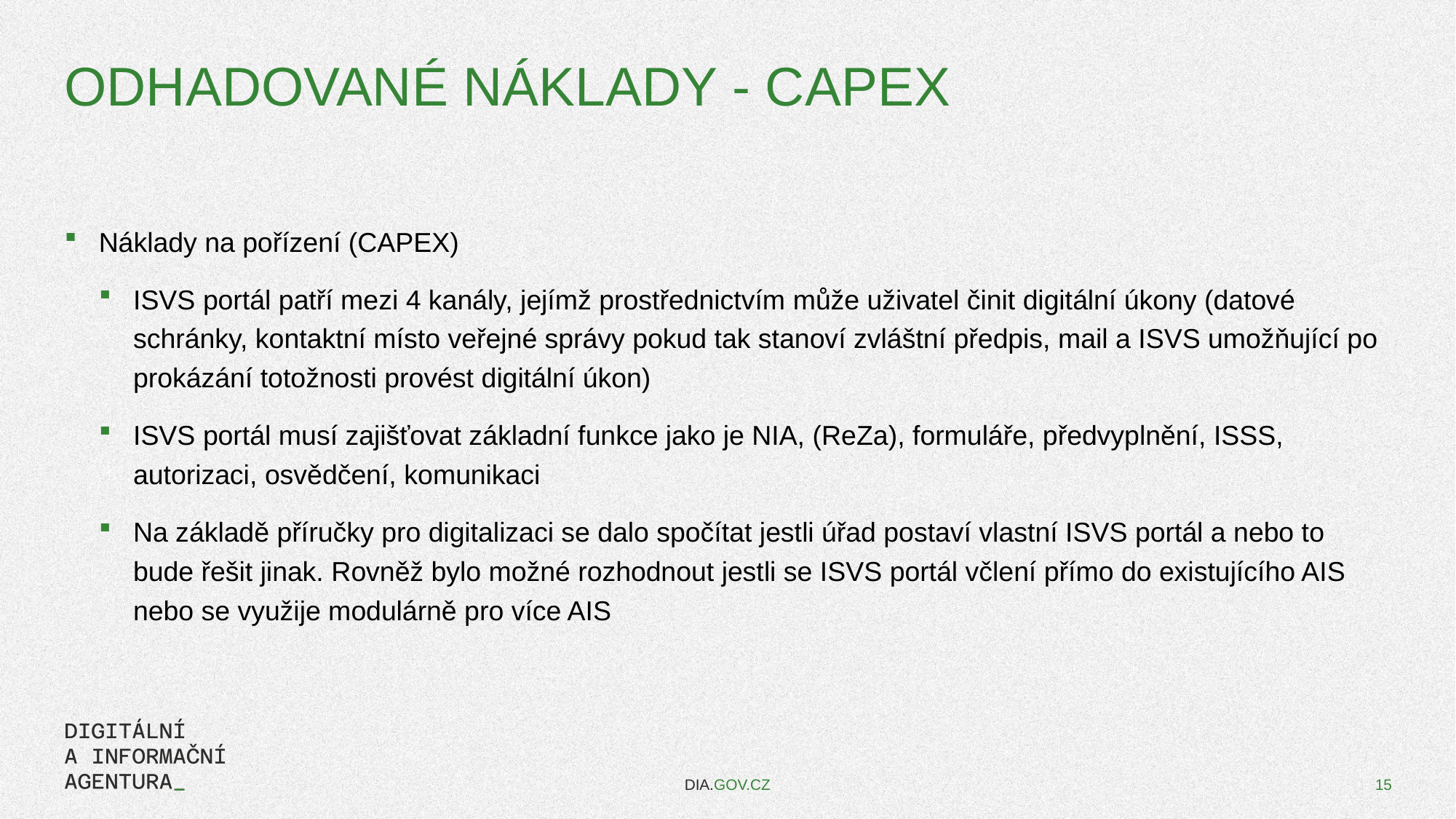

# Odhadované náklady - CAPEX
Náklady na pořízení (CAPEX)
ISVS portál patří mezi 4 kanály, jejímž prostřednictvím může uživatel činit digitální úkony (datové schránky, kontaktní místo veřejné správy pokud tak stanoví zvláštní předpis, mail a ISVS umožňující po prokázání totožnosti provést digitální úkon)
ISVS portál musí zajišťovat základní funkce jako je NIA, (ReZa), formuláře, předvyplnění, ISSS, autorizaci, osvědčení, komunikaci
Na základě příručky pro digitalizaci se dalo spočítat jestli úřad postaví vlastní ISVS portál a nebo to bude řešit jinak. Rovněž bylo možné rozhodnout jestli se ISVS portál včlení přímo do existujícího AIS nebo se využije modulárně pro více AIS
DIA.GOV.CZ
15